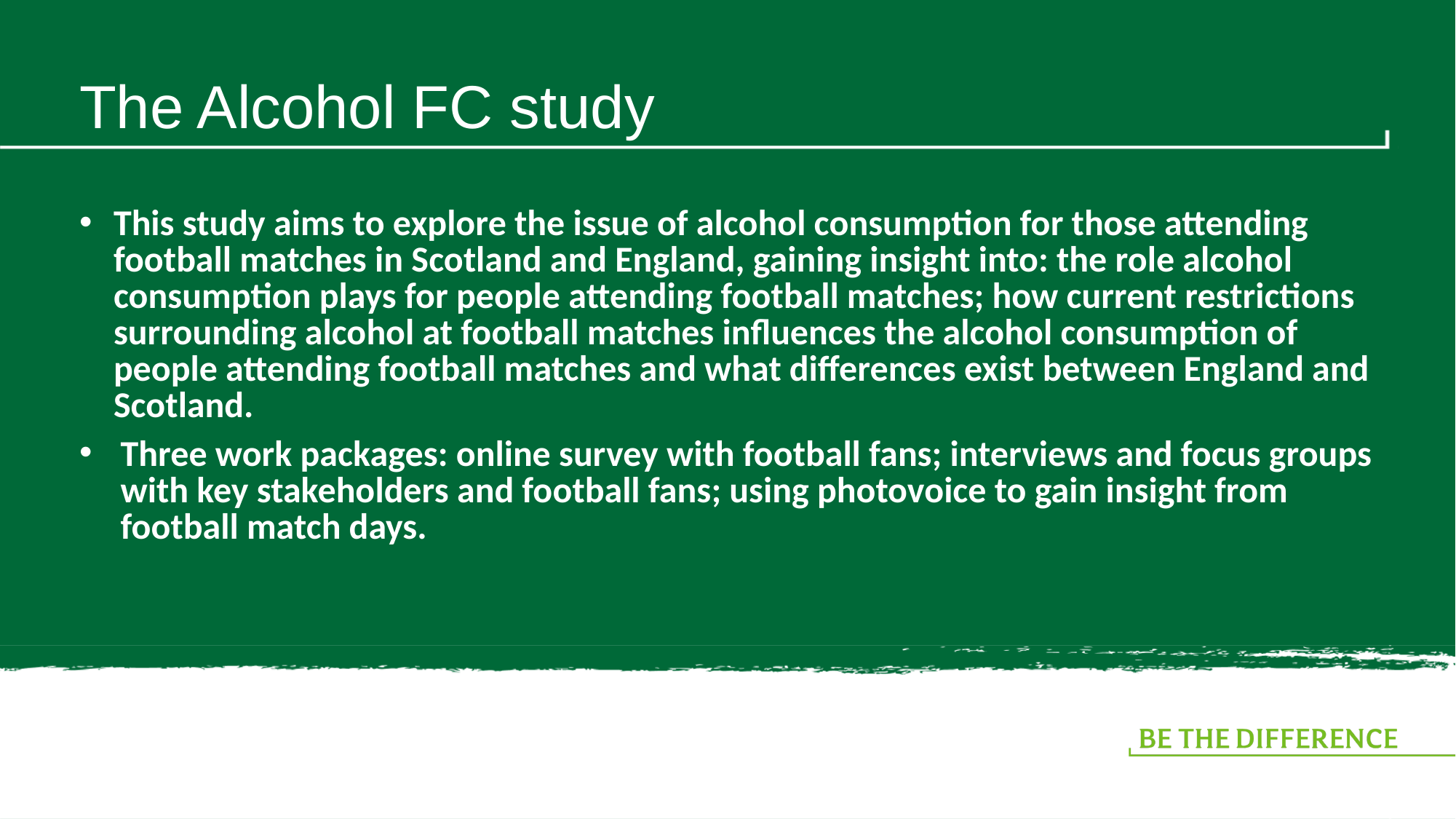

# The Alcohol FC study
This study aims to explore the issue of alcohol consumption for those attending football matches in Scotland and England, gaining insight into: the role alcohol consumption plays for people attending football matches; how current restrictions surrounding alcohol at football matches influences the alcohol consumption of people attending football matches and what differences exist between England and Scotland.
Three work packages: online survey with football fans; interviews and focus groups with key stakeholders and football fans; using photovoice to gain insight from football match days.